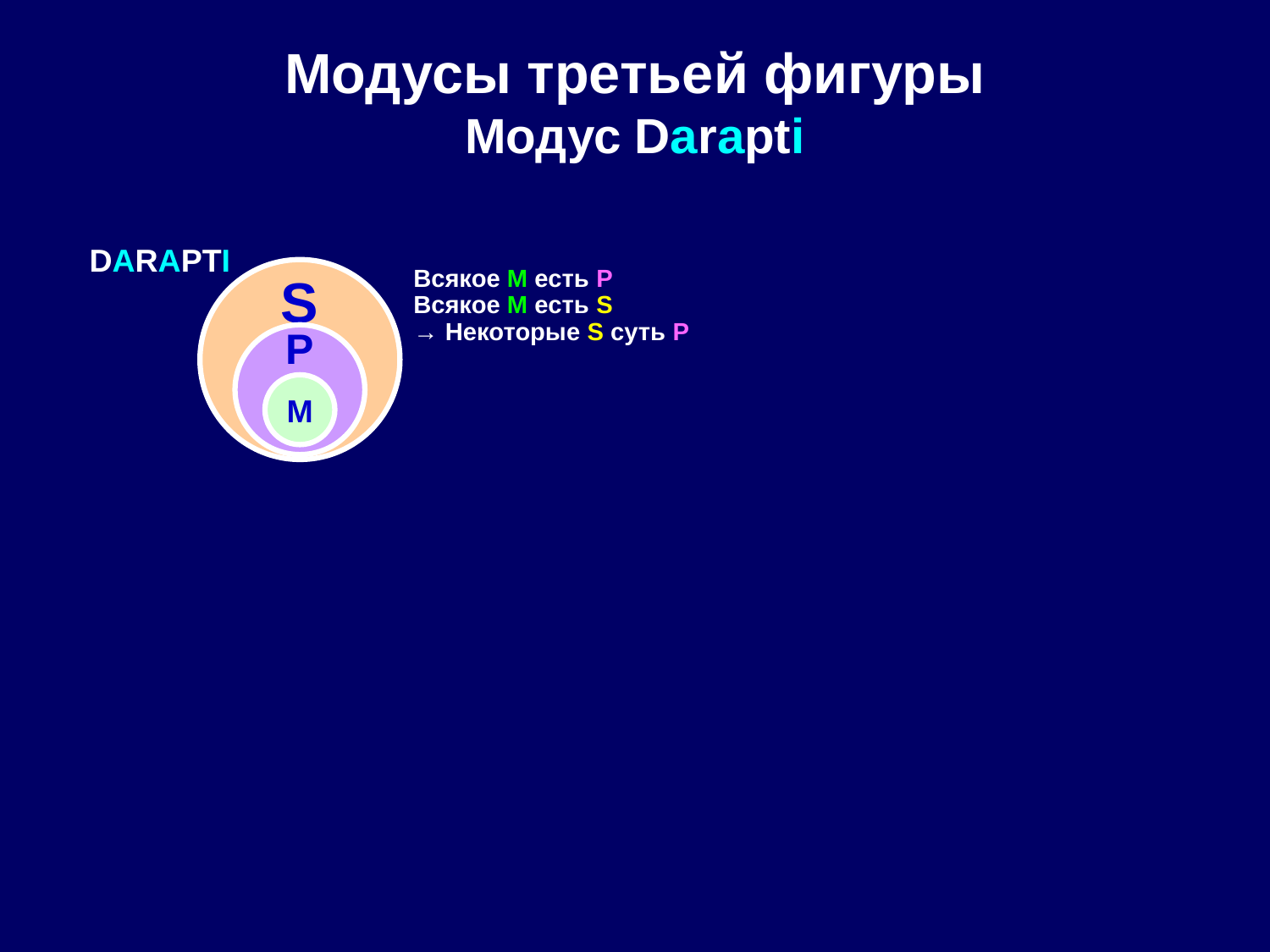

# Модусы третьей фигуры Модус Darapti
DARAPTI
S
Всякое M есть P
Всякое M есть S
→ Некоторые S суть P
P
M